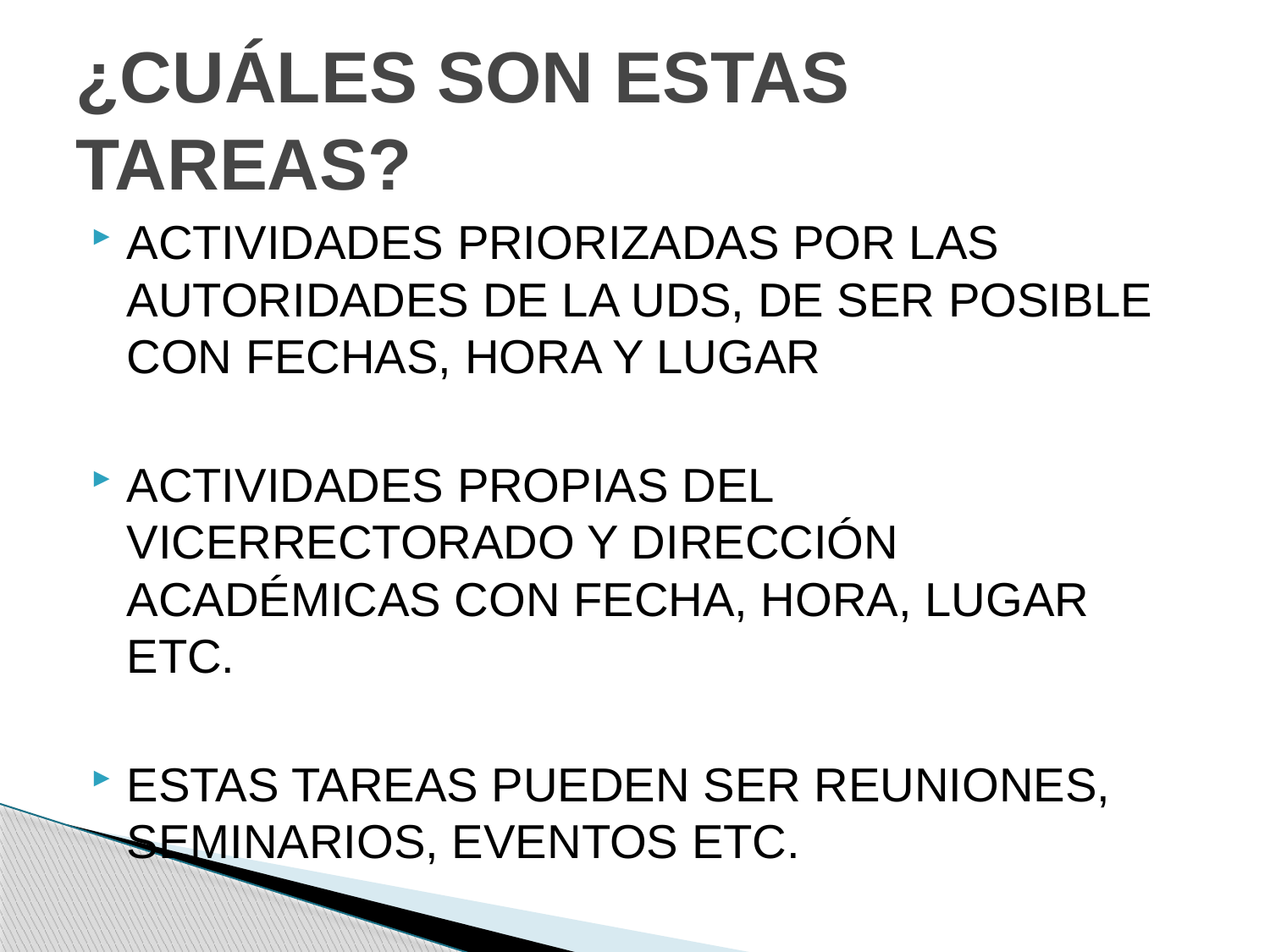

# ¿CUÁLES SON ESTAS TAREAS?
ACTIVIDADES PRIORIZADAS POR LAS AUTORIDADES DE LA UDS, DE SER POSIBLE CON FECHAS, HORA Y LUGAR

ACTIVIDADES PROPIAS DEL VICERRECTORADO Y DIRECCIÓN ACADÉMICAS CON FECHA, HORA, LUGAR ETC.

ESTAS TAREAS PUEDEN SER REUNIONES, SEMINARIOS, EVENTOS ETC.